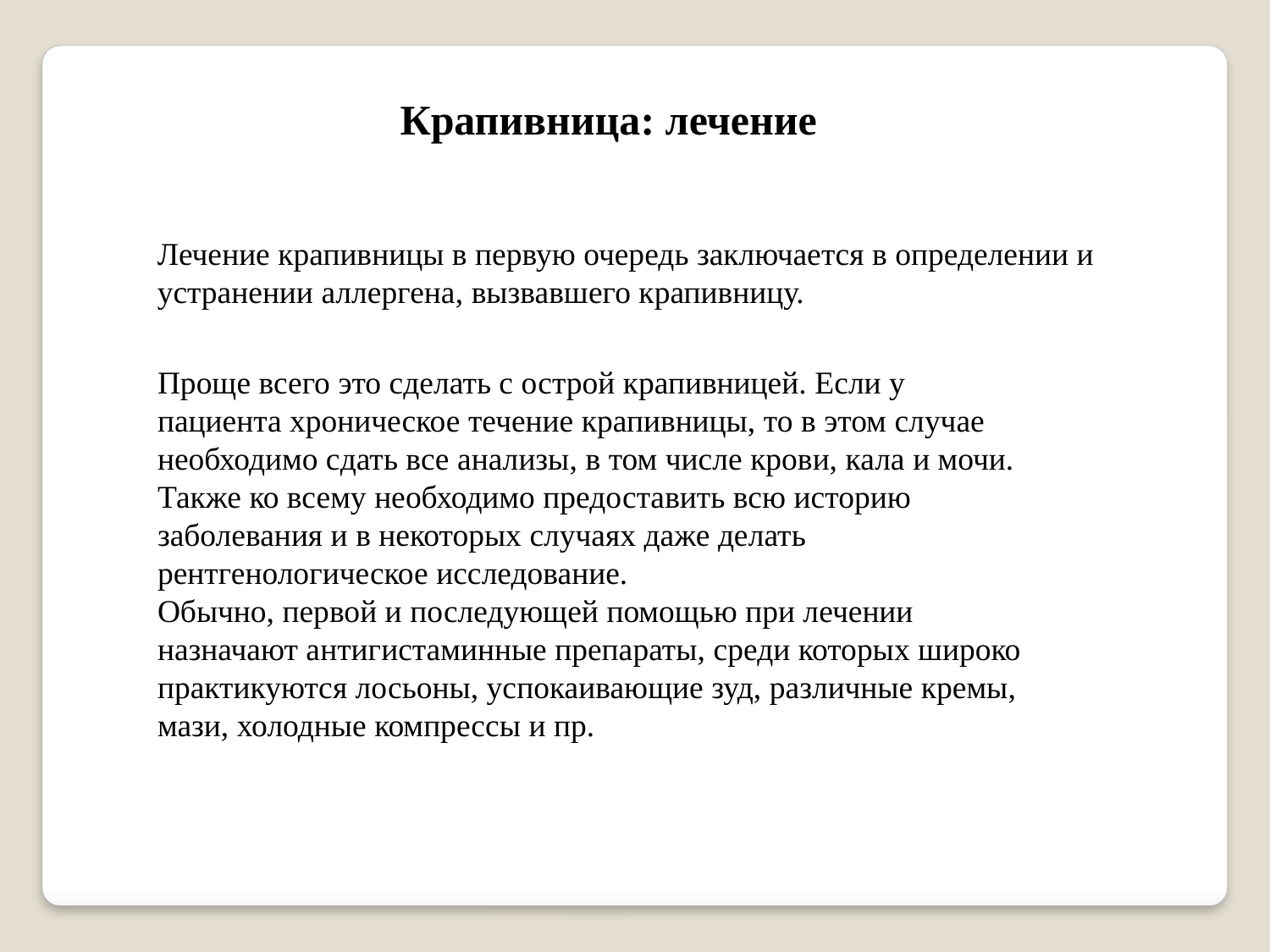

Крапивница: лечение
Лечение крапивницы в первую очередь заключается в определении и устранении аллергена, вызвавшего крапивницу.
Проще всего это сделать с острой крапивницей. Если у пациента хроническое течение крапивницы, то в этом случае необходимо сдать все анализы, в том числе крови, кала и мочи. Также ко всему необходимо предоставить всю историю заболевания и в некоторых случаях даже делать рентгенологическое исследование.
Обычно, первой и последующей помощью при лечении назначают антигистаминные препараты, среди которых широко практикуются лосьоны, успокаивающие зуд, различные кремы, мази, холодные компрессы и пр.